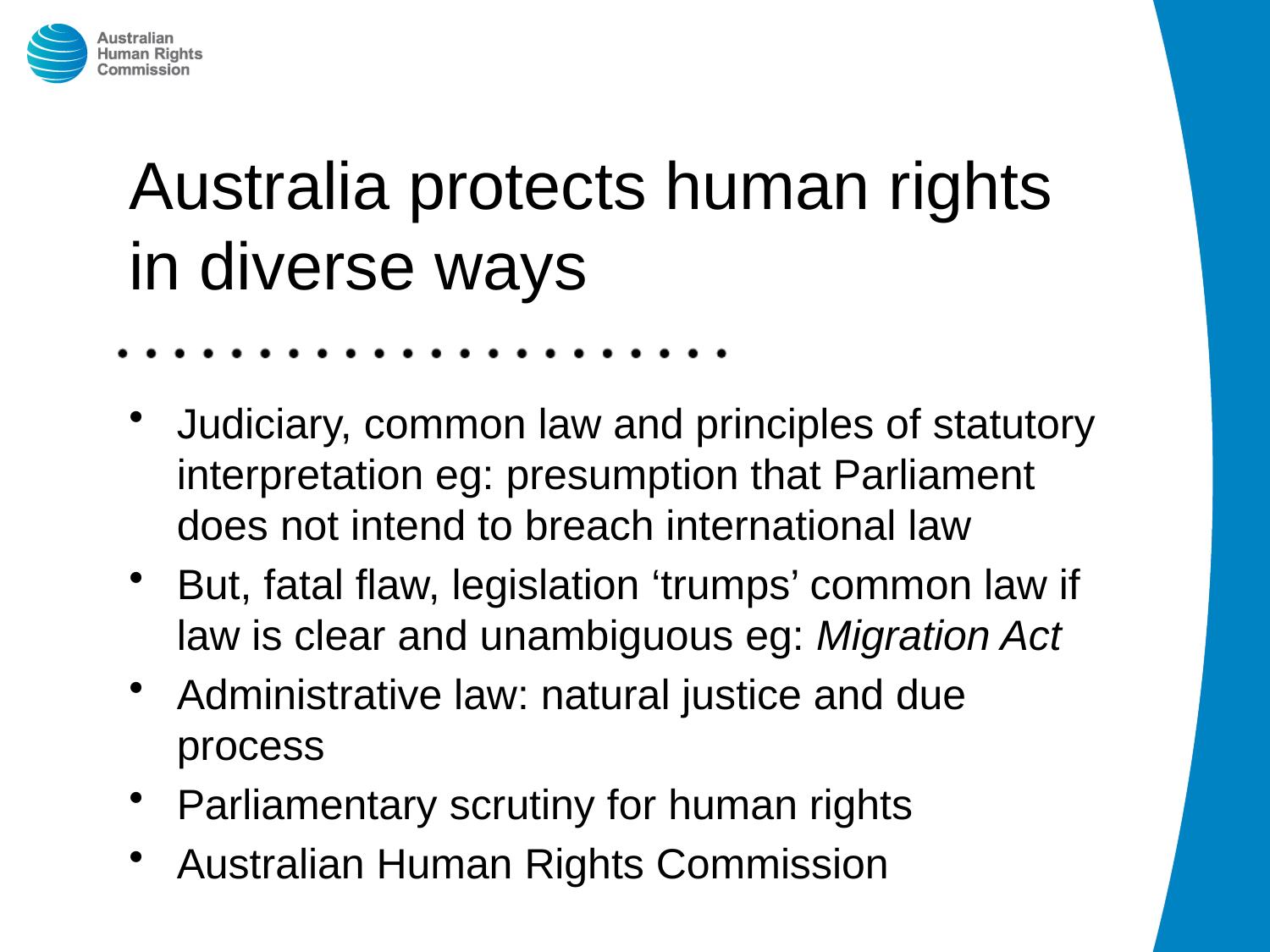

# Australia protects human rights in diverse ways
Judiciary, common law and principles of statutory interpretation eg: presumption that Parliament does not intend to breach international law
But, fatal flaw, legislation ‘trumps’ common law if law is clear and unambiguous eg: Migration Act
Administrative law: natural justice and due process
Parliamentary scrutiny for human rights
Australian Human Rights Commission